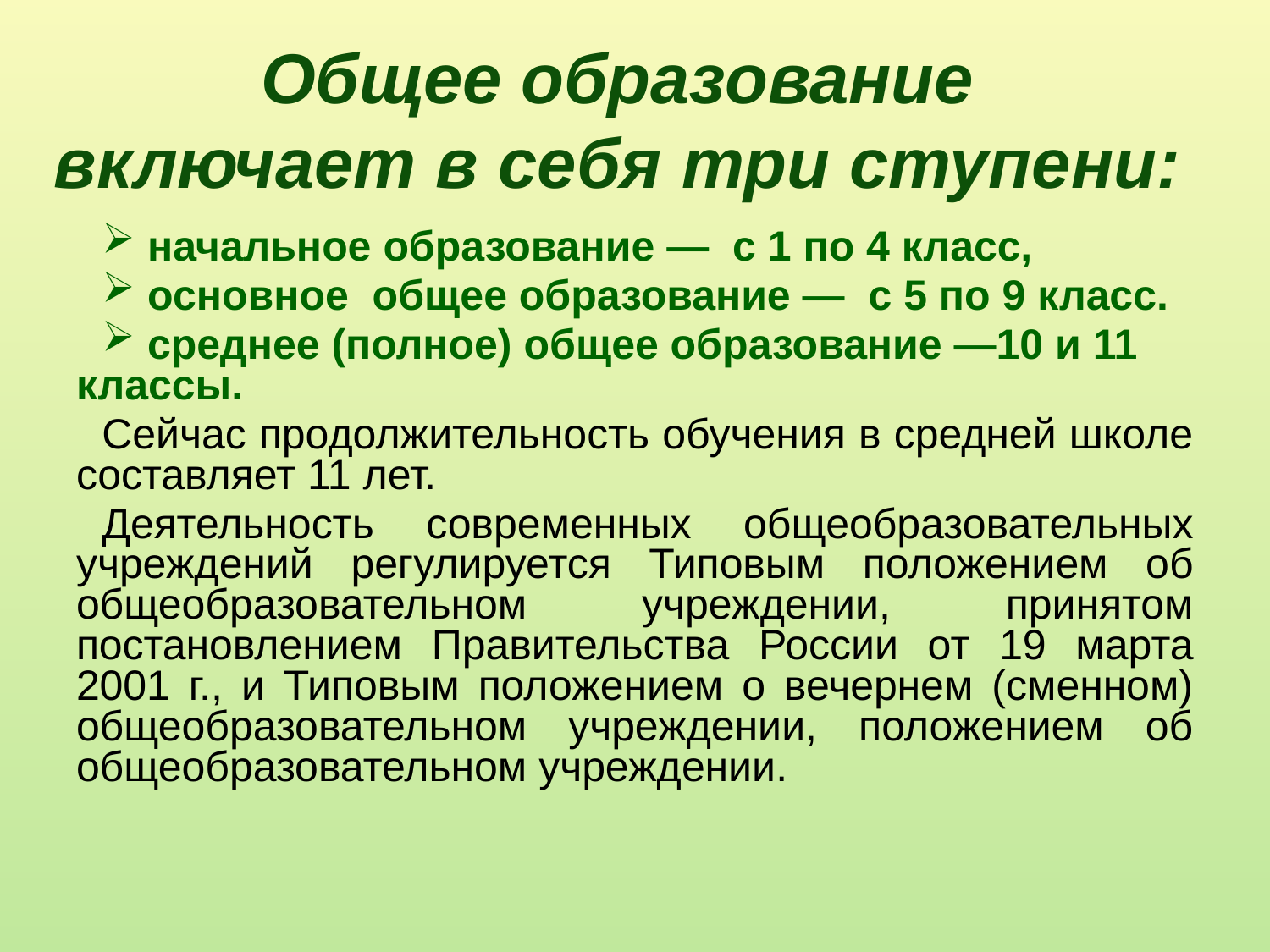

# Общее образование включает в себя три ступени:
 начальное образование —  с 1 по 4 класс,
 основное  общее образование —  с 5 по 9 класс.
 среднее (полное) общее образование —10 и 11 классы.
Сейчас продолжительность обучения в средней школе составляет 11 лет.
Деятельность современных общеобразовательных учреждений регулируется Типовым положением об общеобразовательном учреждении, принятом постановлением Правительства России от 19 марта 2001 г., и Типовым положением о вечернем (сменном) общеобразовательном учреждении, положением об общеобразовательном учреждении.